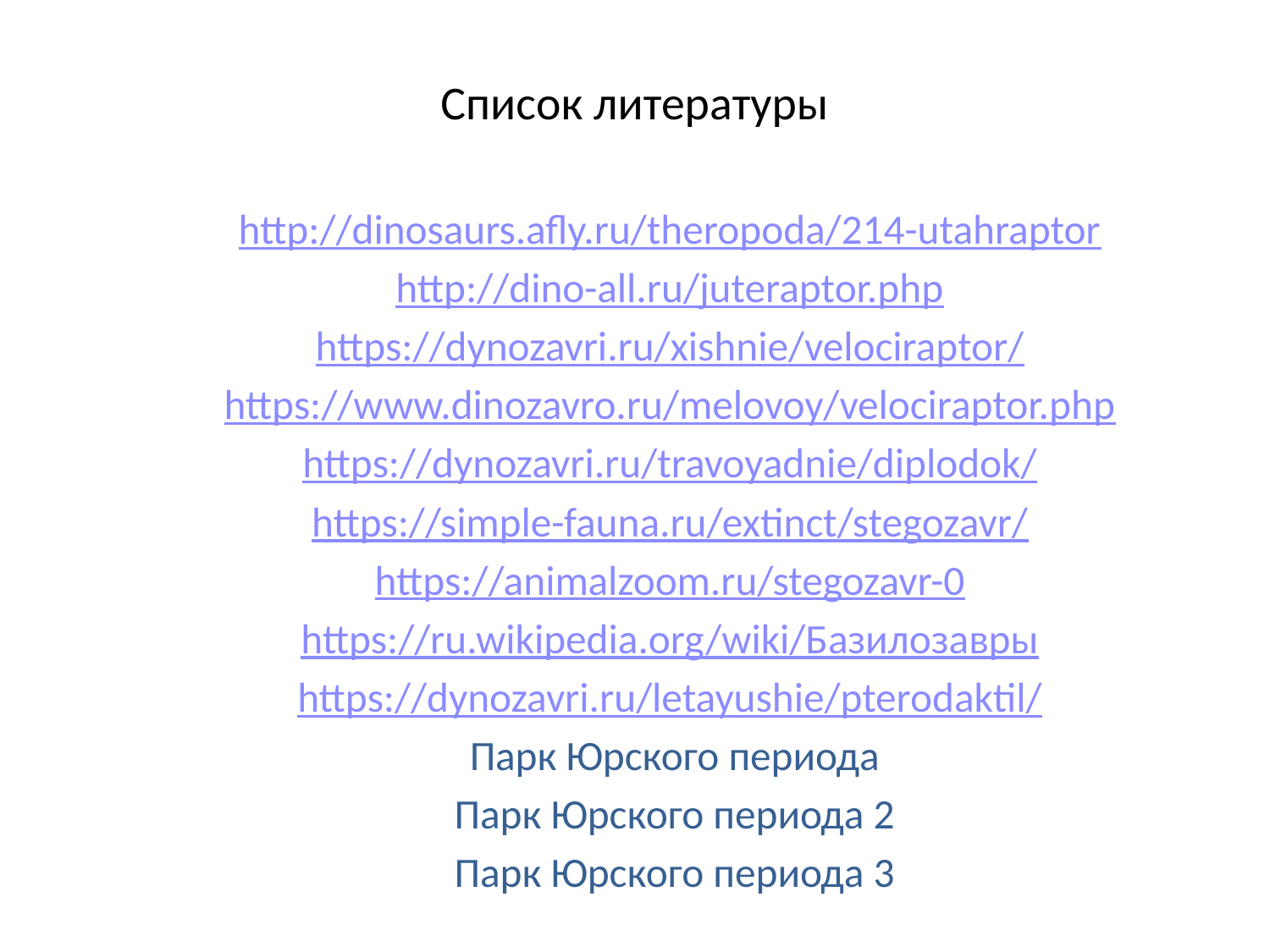

# Список литературы
http://dinosaurs.afly.ru/theropoda/214-utahraptor
http://dino-all.ru/juteraptor.php
https://dynozavri.ru/xishnie/velociraptor/
https://www.dinozavro.ru/melovoy/velociraptor.php
https://dynozavri.ru/travoyadnie/diplodok/
https://simple-fauna.ru/extinct/stegozavr/
https://animalzoom.ru/stegozavr-0
https://ru.wikipedia.org/wiki/Базилозавры
https://dynozavri.ru/letayushie/pterodaktil/
 Парк Юрского периода
 Парк Юрского периода 2
 Парк Юрского периода 3